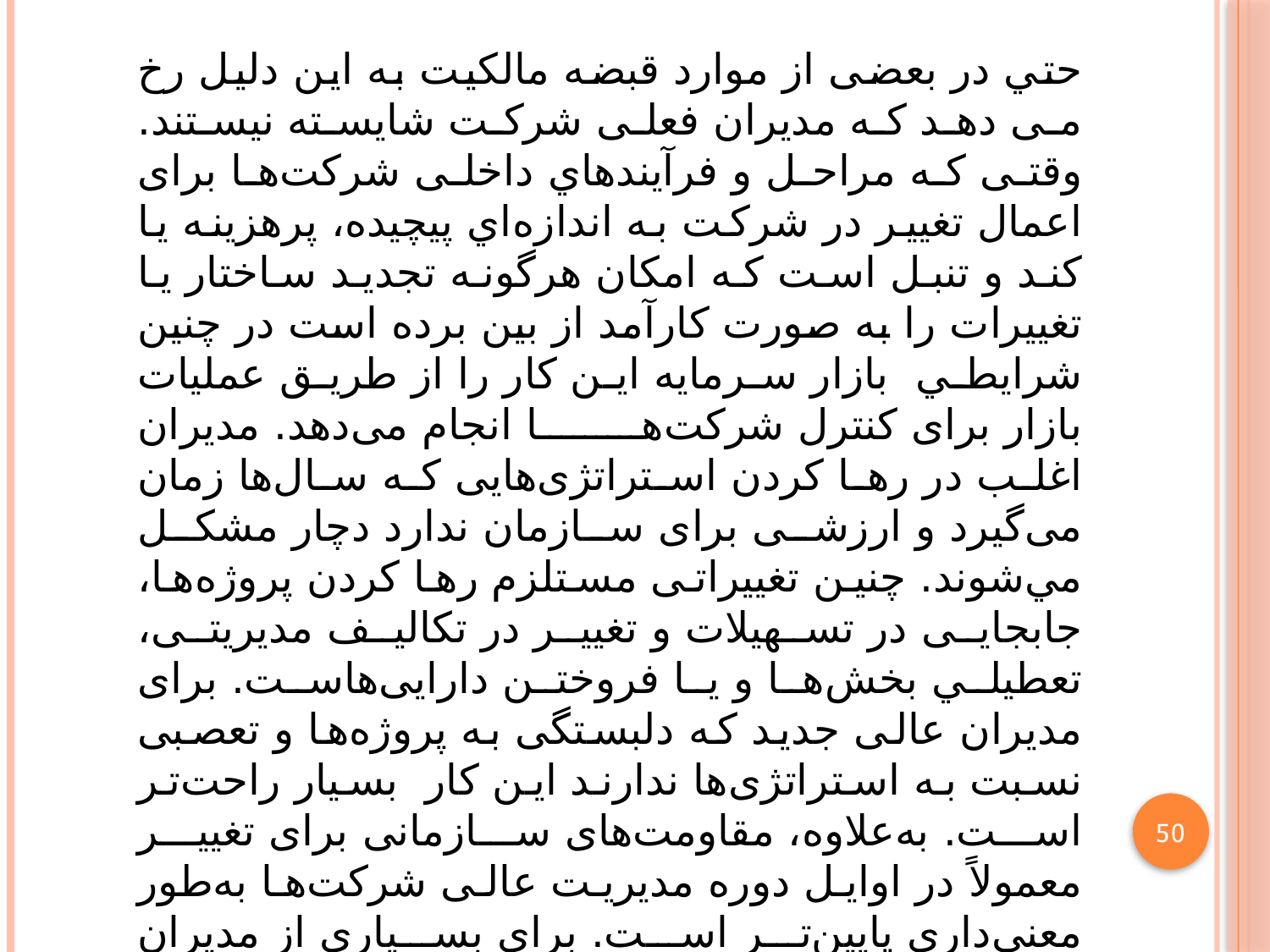

حتي در بعضی از موارد قبضه مالکیت به این دلیل رخ می دهد که مدیران فعلی شرکت شایسته نیستند. وقتی که مراحل و فرآیندهاي داخلی شرکت‌ها برای اعمال تغییر در شرکت به اندازه‌اي پيچيده، پرهزینه يا کند و تنبل است که امکان هرگونه تجدید ساختار یا تغییرات را به صورت کارآمد از بين برده است در چنين شرايطي  بازار سرمایه این کار را از طریق عملیات بازار برای کنترل شرکت‌ها انجام می‌دهد. مدیران اغلب در رها کردن استراتژی‌هایی که سال‌ها زمان می‌گیرد و ارزشی برای سازمان ندارد دچار مشکل مي‌شوند. چنین تغییراتی مستلزم رها کردن پروژه‌ها، جابجایی در تسهیلات و تغییر در تکالیف مدیریتی، تعطيلي بخش‌ها و يا فروختن دارایی‌هاست. برای مدیران عالی جدید که دلبستگی به پروژه‌ها و تعصبی نسبت به استراتژی‌ها ندارند این کار  بسیار راحت‌تر است. به‌علاوه، مقاومت‌های سازمانی برای تغییر معمولاً در اوایل دوره مدیریت عالی شرکت‌ها به‌طور معنی‌داری پایین‌تر است. برای بسیاری از مدیران مشکل است که بپذیرند شرکت آنها باید از صنعت خارج گردد و البته این کار از طریق ادغام و انحلال دارایی‌های نهایی شرکت‌های ترکیب شده آسان‌تر است.
50